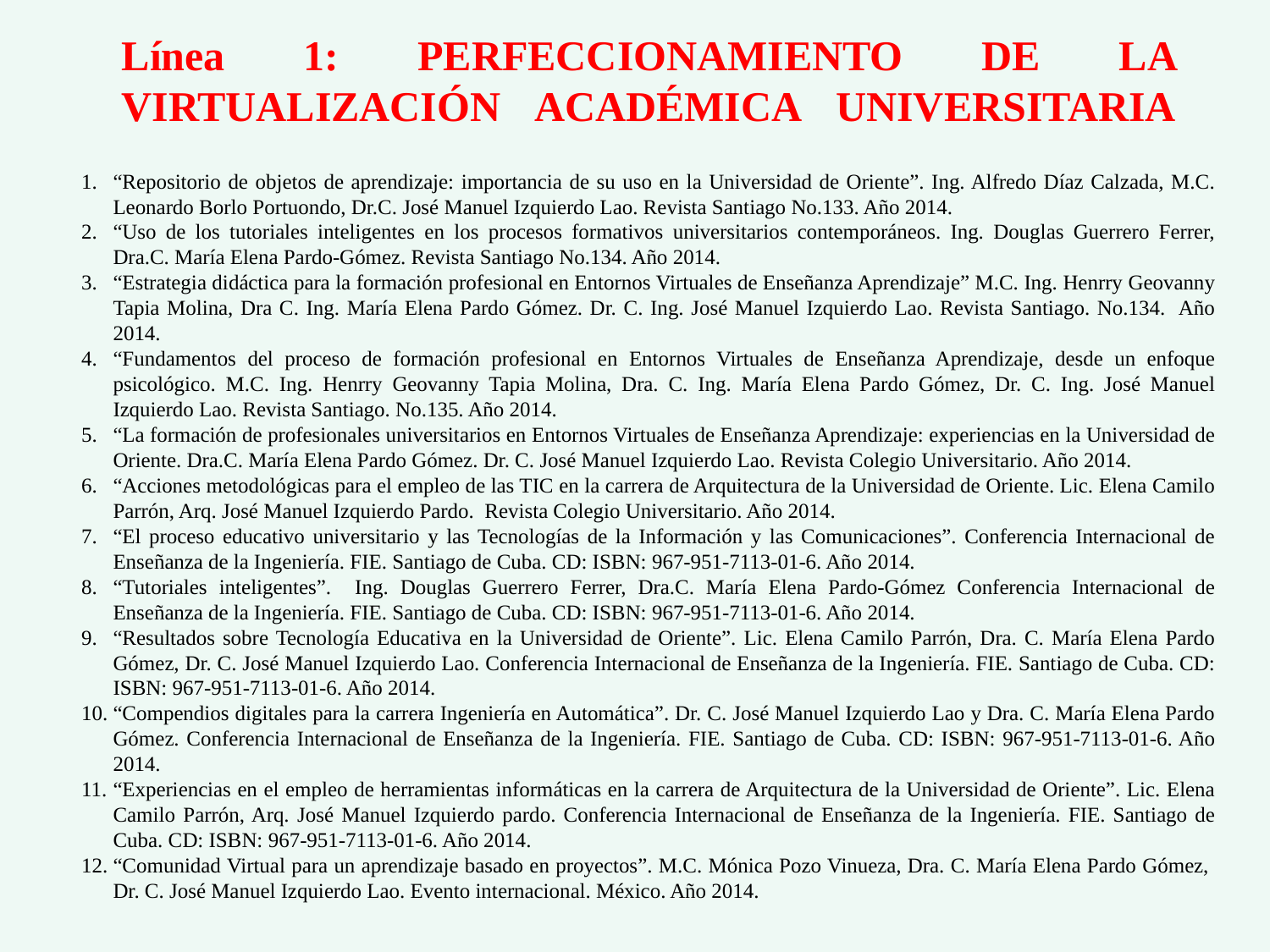

# Línea 1: PERFECCIONAMIENTO DE LA VIRTUALIZACIÓN ACADÉMICA UNIVERSITARIA

“Repositorio de objetos de aprendizaje: importancia de su uso en la Universidad de Oriente”. Ing. Alfredo Díaz Calzada, M.C. Leonardo Borlo Portuondo, Dr.C. José Manuel Izquierdo Lao. Revista Santiago No.133. Año 2014.
“Uso de los tutoriales inteligentes en los procesos formativos universitarios contemporáneos. Ing. Douglas Guerrero Ferrer, Dra.C. María Elena Pardo-Gómez. Revista Santiago No.134. Año 2014.
“Estrategia didáctica para la formación profesional en Entornos Virtuales de Enseñanza Aprendizaje” M.C. Ing. Henrry Geovanny Tapia Molina, Dra C. Ing. María Elena Pardo Gómez. Dr. C. Ing. José Manuel Izquierdo Lao. Revista Santiago. No.134.  Año 2014.
“Fundamentos del proceso de formación profesional en Entornos Virtuales de Enseñanza Aprendizaje, desde un enfoque psicológico. M.C. Ing. Henrry Geovanny Tapia Molina, Dra. C. Ing. María Elena Pardo Gómez, Dr. C. Ing. José Manuel Izquierdo Lao. Revista Santiago. No.135. Año 2014.
“La formación de profesionales universitarios en Entornos Virtuales de Enseñanza Aprendizaje: experiencias en la Universidad de Oriente. Dra.C. María Elena Pardo Gómez. Dr. C. José Manuel Izquierdo Lao. Revista Colegio Universitario. Año 2014.
“Acciones metodológicas para el empleo de las TIC en la carrera de Arquitectura de la Universidad de Oriente. Lic. Elena Camilo Parrón, Arq. José Manuel Izquierdo Pardo.  Revista Colegio Universitario. Año 2014.
“El proceso educativo universitario y las Tecnologías de la Información y las Comunicaciones”. Conferencia Internacional de Enseñanza de la Ingeniería. FIE. Santiago de Cuba. CD: ISBN: 967-951-7113-01-6. Año 2014.
“Tutoriales inteligentes”.  Ing. Douglas Guerrero Ferrer, Dra.C. María Elena Pardo-Gómez Conferencia Internacional de Enseñanza de la Ingeniería. FIE. Santiago de Cuba. CD: ISBN: 967-951-7113-01-6. Año 2014.
“Resultados sobre Tecnología Educativa en la Universidad de Oriente”. Lic. Elena Camilo Parrón, Dra. C. María Elena Pardo Gómez, Dr. C. José Manuel Izquierdo Lao. Conferencia Internacional de Enseñanza de la Ingeniería. FIE. Santiago de Cuba. CD: ISBN: 967-951-7113-01-6. Año 2014.
“Compendios digitales para la carrera Ingeniería en Automática”. Dr. C. José Manuel Izquierdo Lao y Dra. C. María Elena Pardo Gómez. Conferencia Internacional de Enseñanza de la Ingeniería. FIE. Santiago de Cuba. CD: ISBN: 967-951-7113-01-6. Año 2014.
“Experiencias en el empleo de herramientas informáticas en la carrera de Arquitectura de la Universidad de Oriente”. Lic. Elena Camilo Parrón, Arq. José Manuel Izquierdo pardo. Conferencia Internacional de Enseñanza de la Ingeniería. FIE. Santiago de Cuba. CD: ISBN: 967-951-7113-01-6. Año 2014.
“Comunidad Virtual para un aprendizaje basado en proyectos”. M.C. Mónica Pozo Vinueza, Dra. C. María Elena Pardo Gómez,  Dr. C. José Manuel Izquierdo Lao. Evento internacional. México. Año 2014.